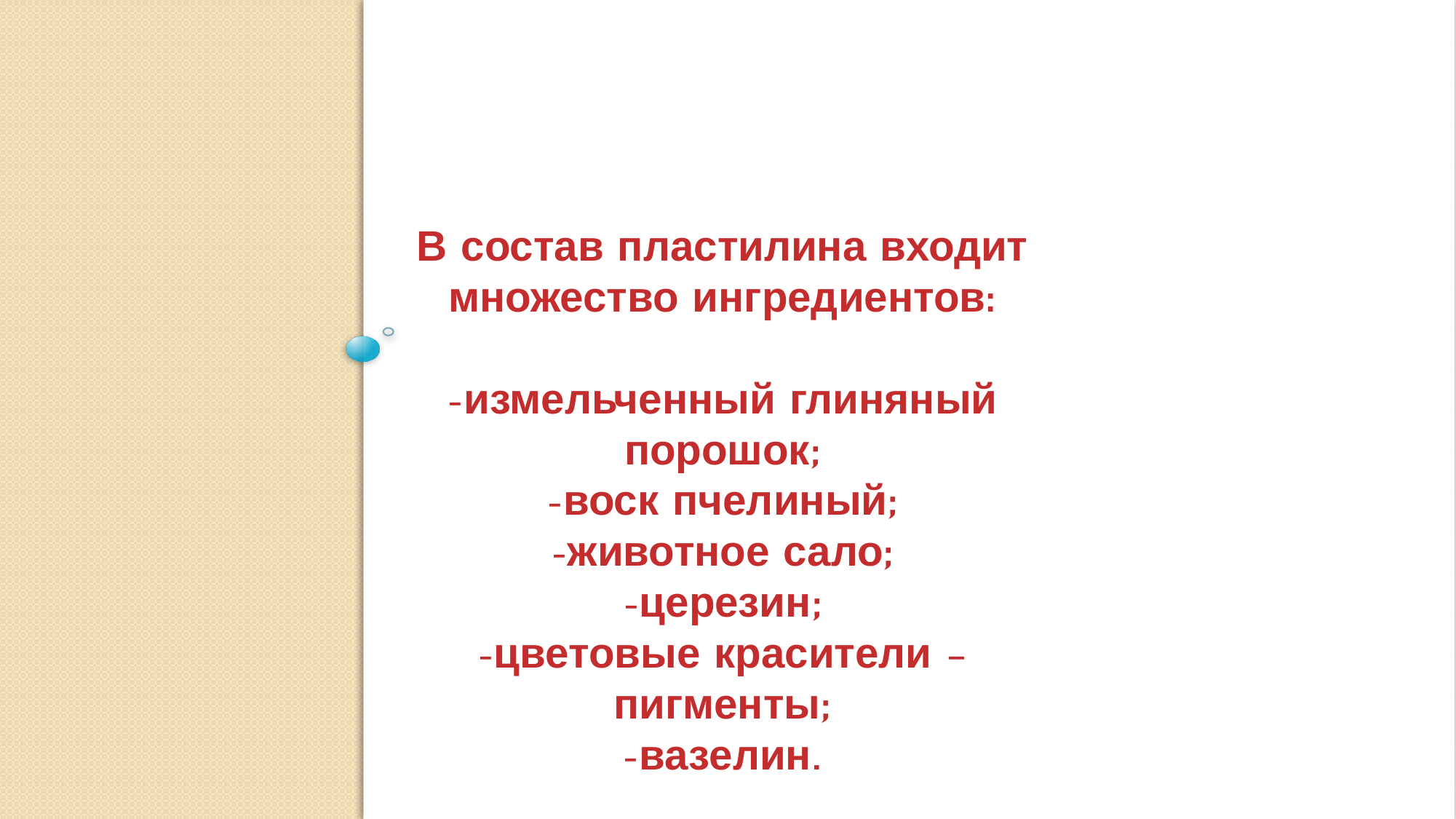

# Из чего делают пластилин?
В состав пластилина входит множество ингредиентов:
-измельченный глиняный порошок;
-воск пчелиный;
-животное сало;
-церезин;
-цветовые красители – пигменты;
-вазелин.